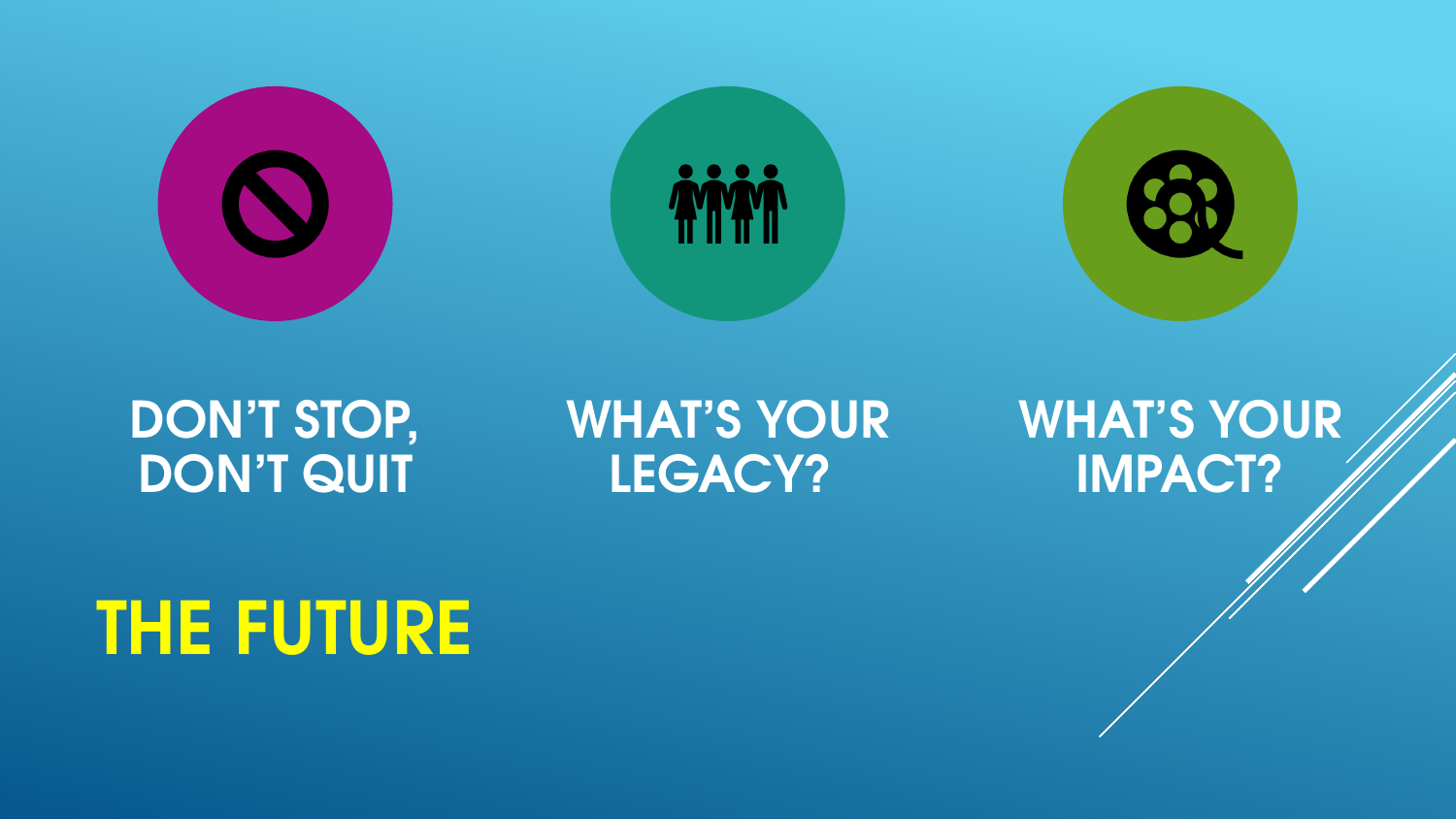

DON’T STOP, DON’T QUIT

WHAT’S YOUR LEGACY?

WHAT’S YOUR IMPACT?
# THE FUTURE